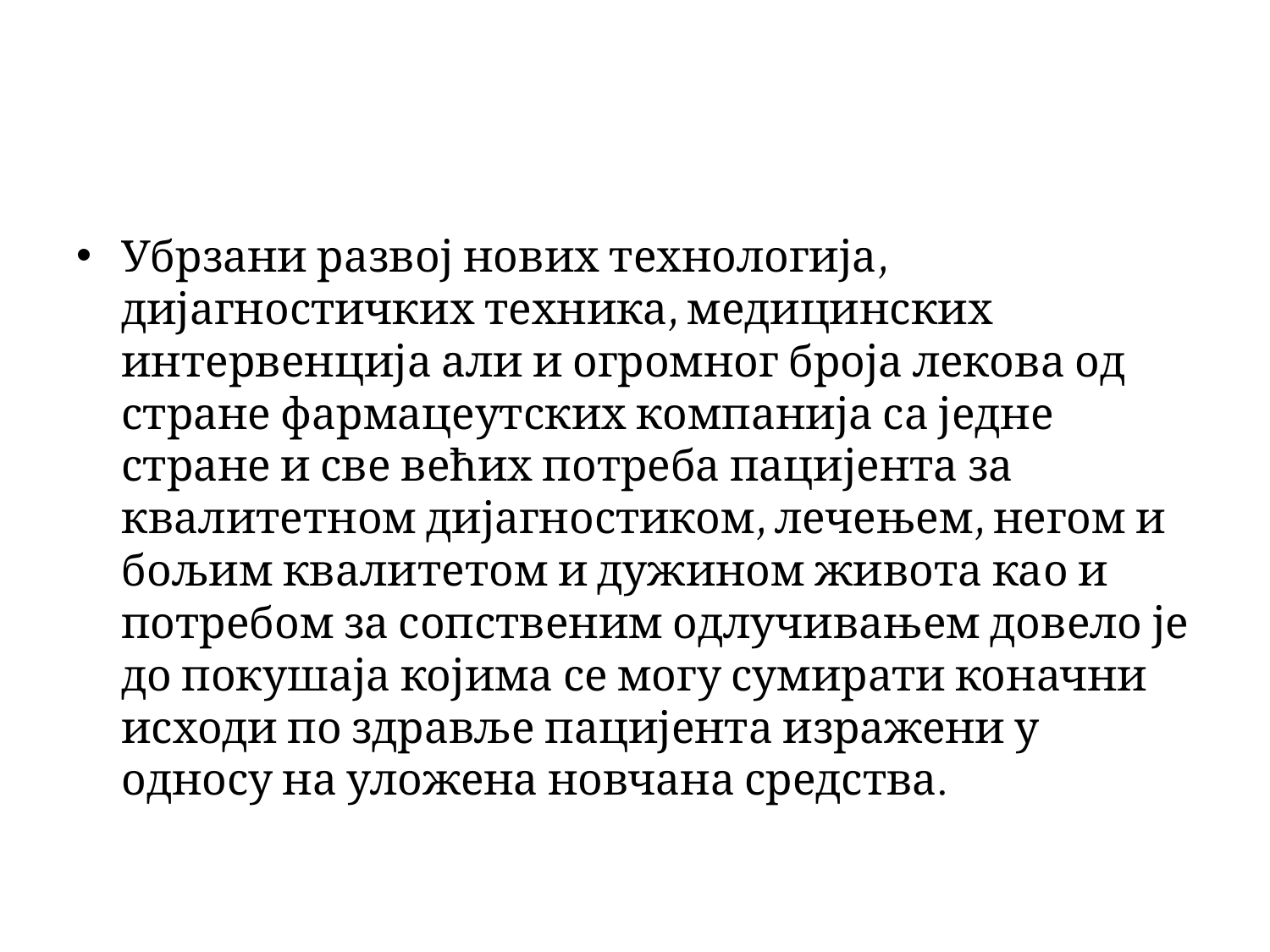

#
Убрзани развој нових технологија, дијагностичких техника, медицинских интервенција али и огромног броја лекова од стране фармацеутских компанија са једне стране и све већих потреба пацијента за квалитетном дијагностиком, лечењем, негом и бољим квалитетом и дужином живота као и потребом за сопственим одлучивањем довело је до покушаја којима се могу сумирати коначни исходи по здравље пацијента изражени у односу на уложена новчана средства.